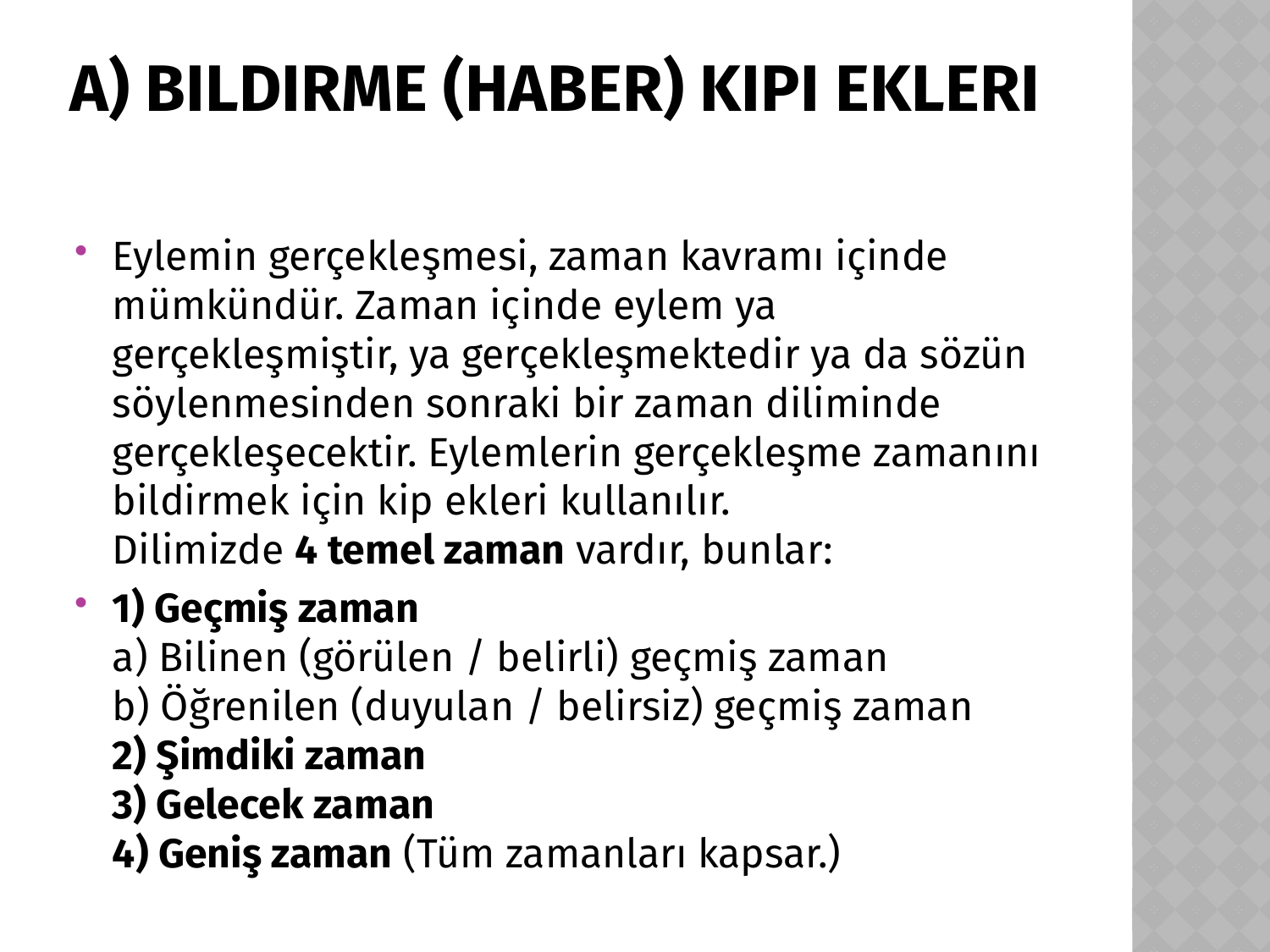

# a) Bildirme (Haber) Kipi Ekleri
Eylemin gerçekleşmesi, zaman kavramı içinde mümkündür. Zaman içinde eylem ya gerçekleşmiştir, ya gerçekleşmektedir ya da sözün söylenmesinden sonraki bir zaman diliminde gerçekleşecektir. Eylemlerin gerçekleşme zamanını bildirmek için kip ekleri kullanılır.
Dilimizde 4 temel zaman vardır, bunlar:
1) Geçmiş zaman
a) Bilinen (görülen / belirli) geçmiş zaman
b) Öğrenilen (duyulan / belirsiz) geçmiş zaman
2) Şimdiki zaman
3) Gelecek zaman
4) Geniş zaman (Tüm zamanları kapsar.)